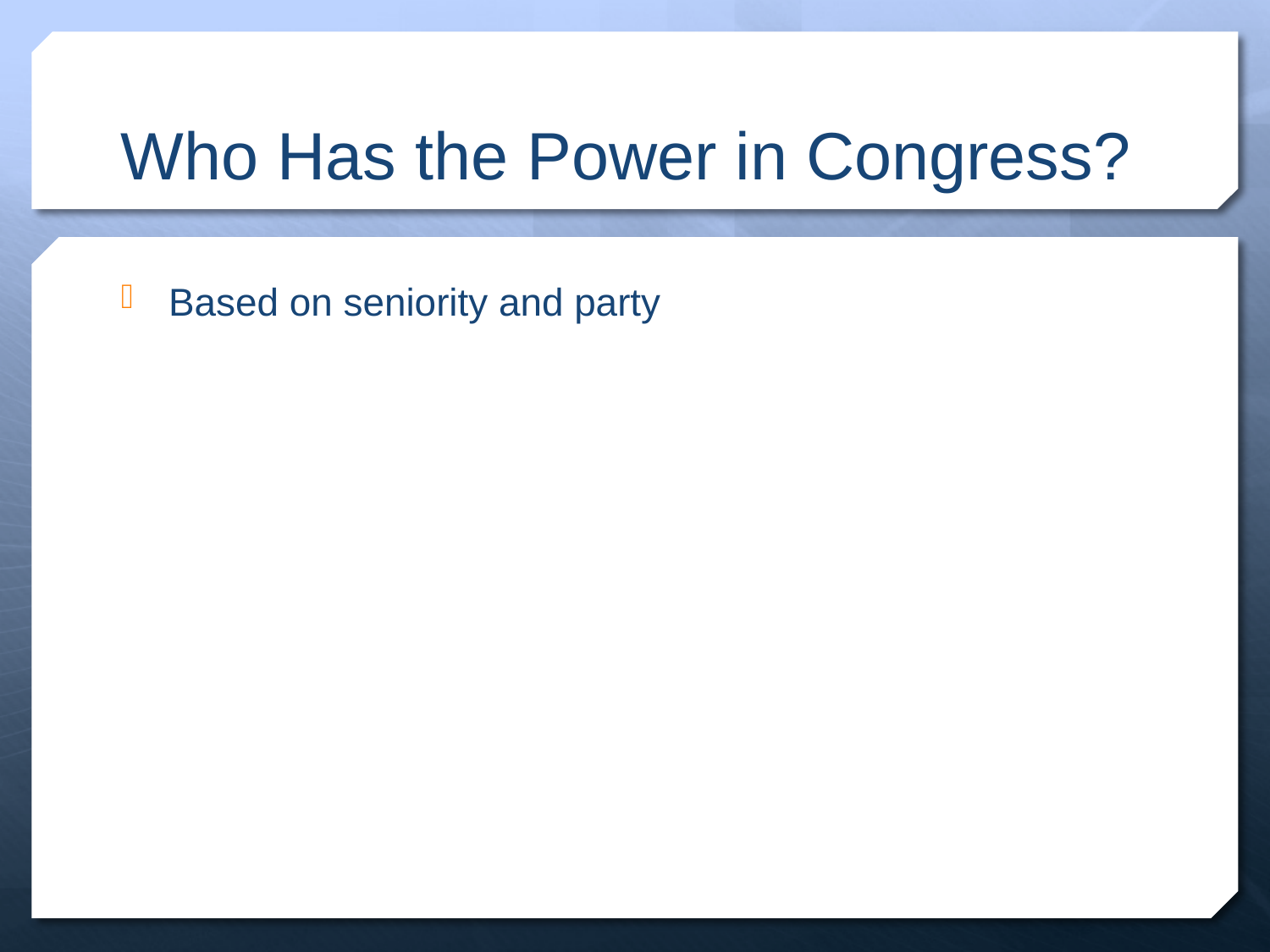

# Who Has the Power in Congress?
Based on seniority and party